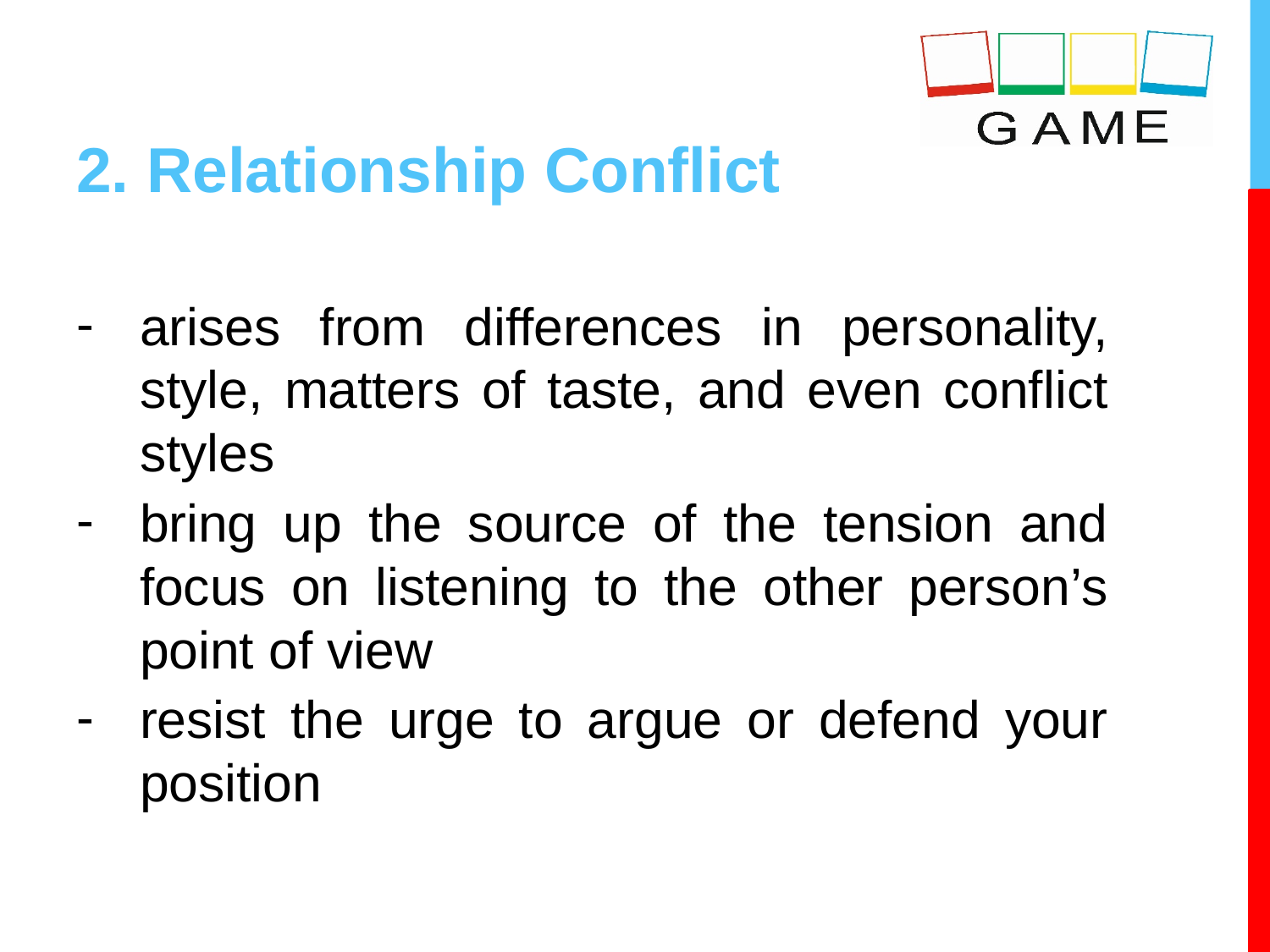

# 2. Relationship Conflict
arises from differences in personality, style, matters of taste, and even conflict styles
bring up the source of the tension and focus on listening to the other person’s point of view
resist the urge to argue or defend your position